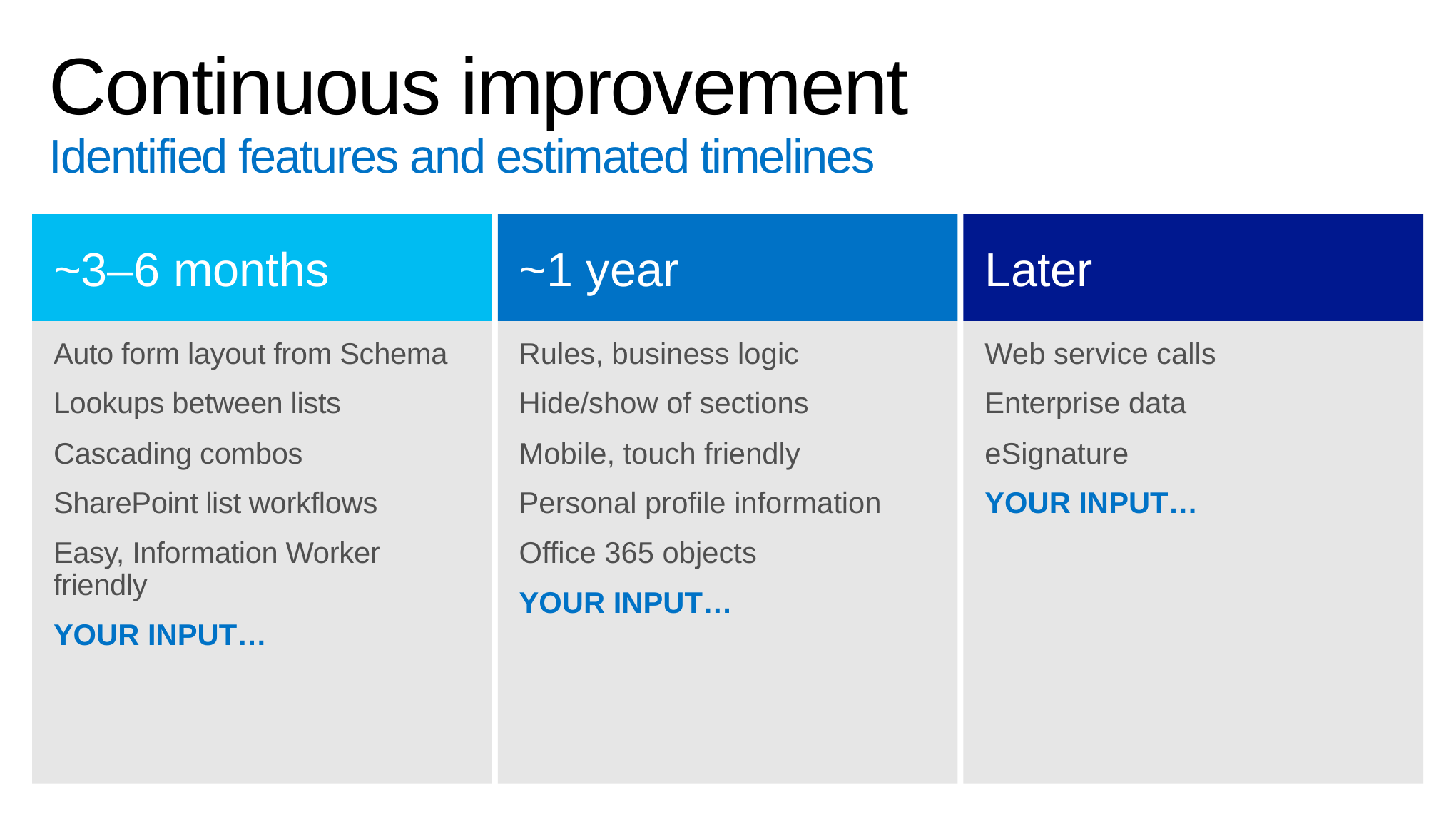

# Continuous improvement Identified features and estimated timelines
~3–6 months
~1 year
Later

Auto form layout from Schema
Lookups between lists
Cascading combos
SharePoint list workflows
Easy, Information Worker friendly
YOUR INPUT…

Rules, business logic
Hide/show of sections
Mobile, touch friendly
Personal profile information
Office 365 objects
YOUR INPUT…

Web service calls
Enterprise data
eSignature
YOUR INPUT…